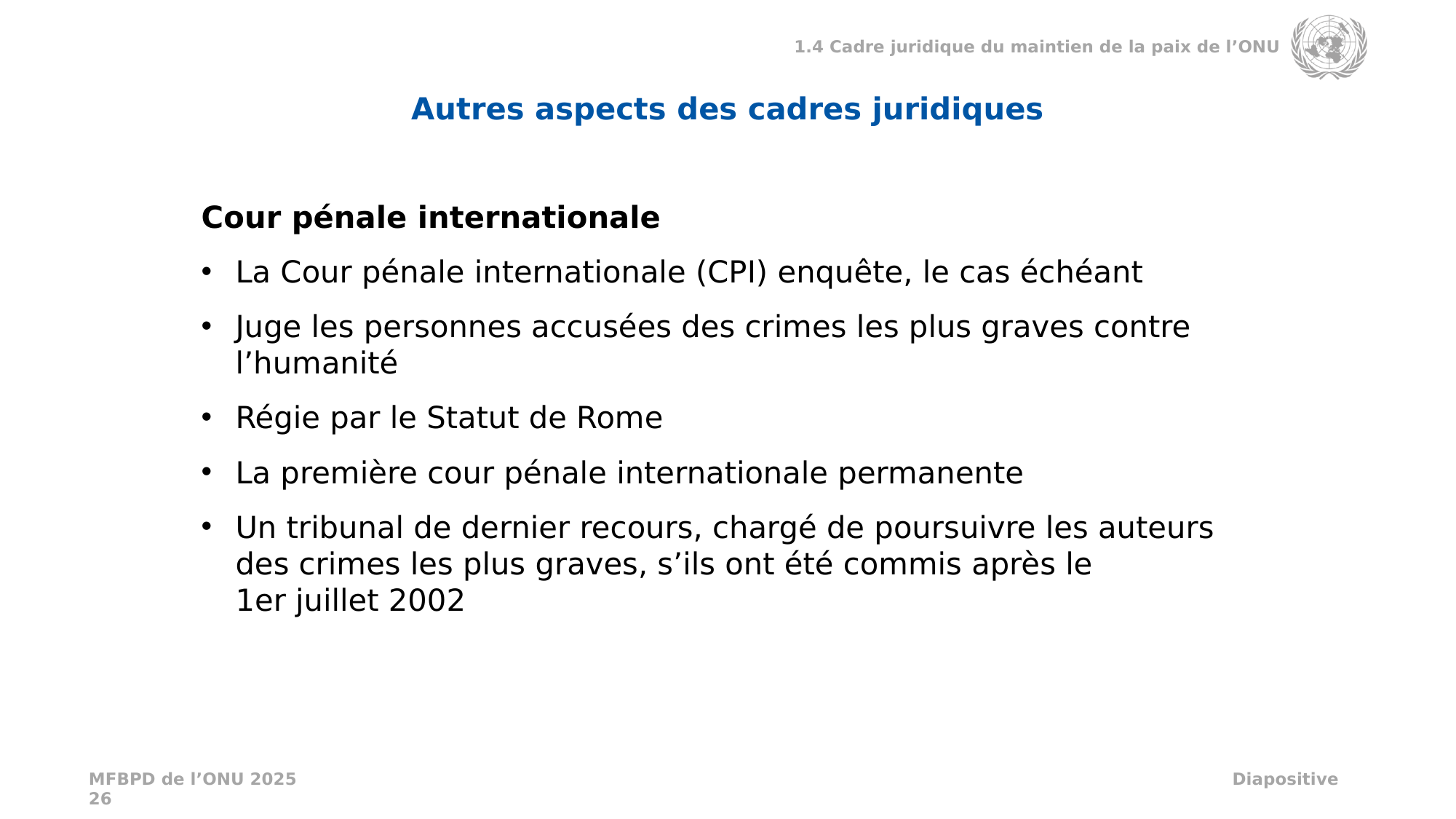

Autres aspects des cadres juridiques
Cour pénale internationale
La Cour pénale internationale (CPI) enquête, le cas échéant
Juge les personnes accusées des crimes les plus graves contre l’humanité
Régie par le Statut de Rome
La première cour pénale internationale permanente
Un tribunal de dernier recours, chargé de poursuivre les auteurs des crimes les plus graves, s’ils ont été commis après le 1er juillet 2002